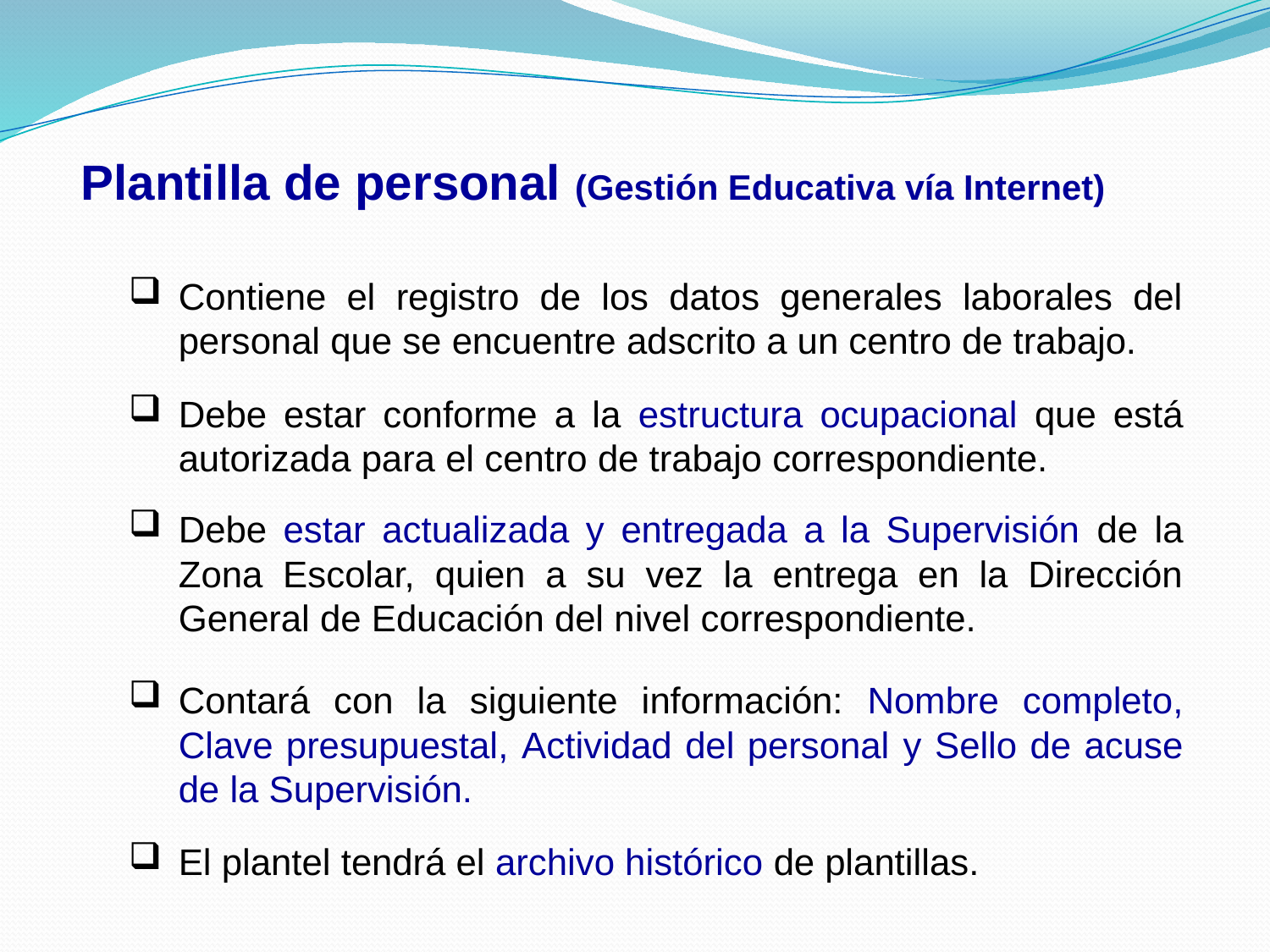

Plantilla de personal (Gestión Educativa vía Internet)
Contiene el registro de los datos generales laborales del personal que se encuentre adscrito a un centro de trabajo.

Debe estar conforme a la estructura ocupacional que está autorizada para el centro de trabajo correspondiente.

Debe estar actualizada y entregada a la Supervisión de la Zona Escolar, quien a su vez la entrega en la Dirección General de Educación del nivel correspondiente.

Contará con la siguiente información: Nombre completo, Clave presupuestal, Actividad del personal y Sello de acuse de la Supervisión.

El plantel tendrá el archivo histórico de plantillas.